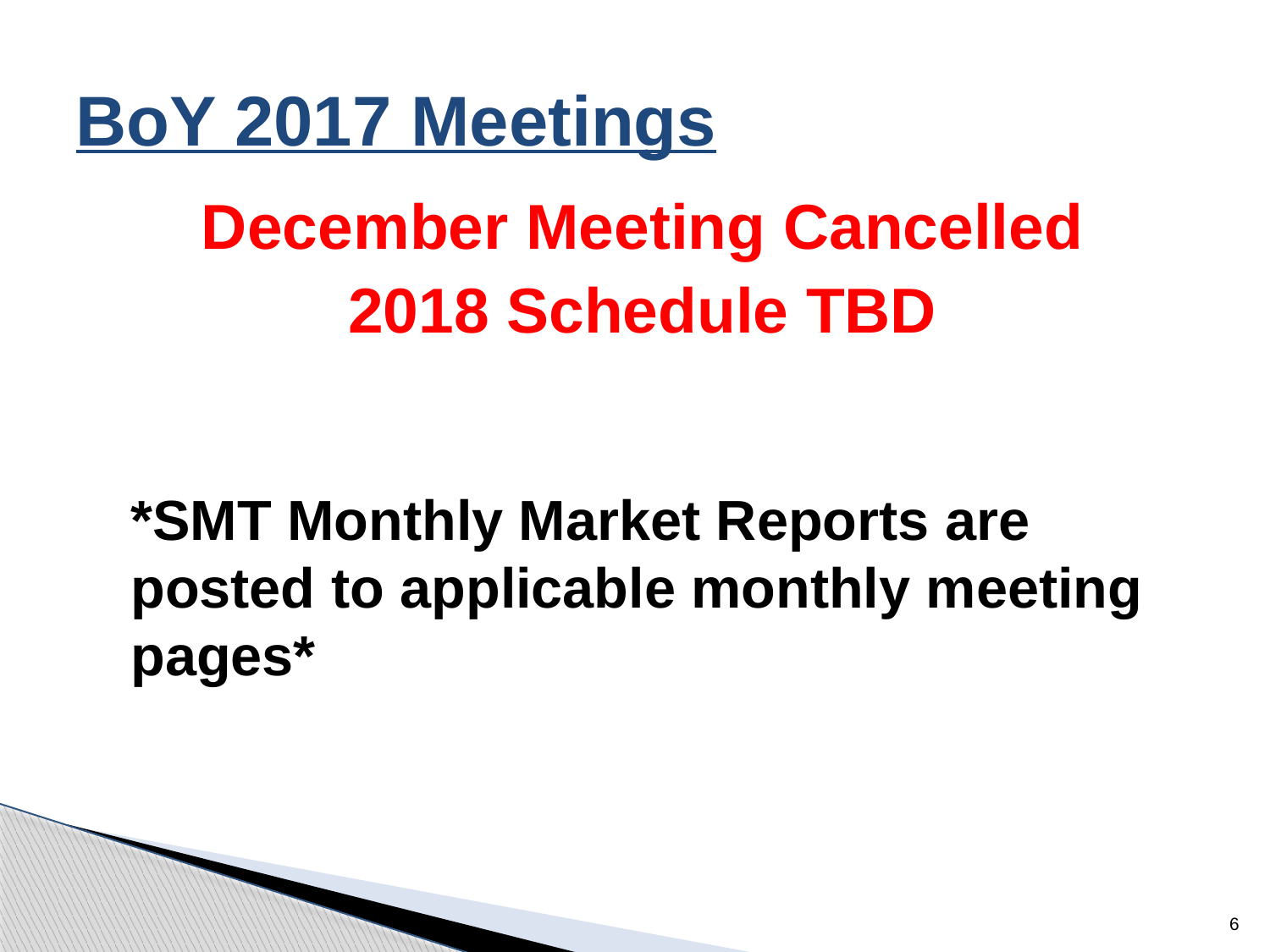

# BoY 2017 Meetings
December Meeting Cancelled
2018 Schedule TBD

*SMT Monthly Market Reports are posted to applicable monthly meeting pages*
6